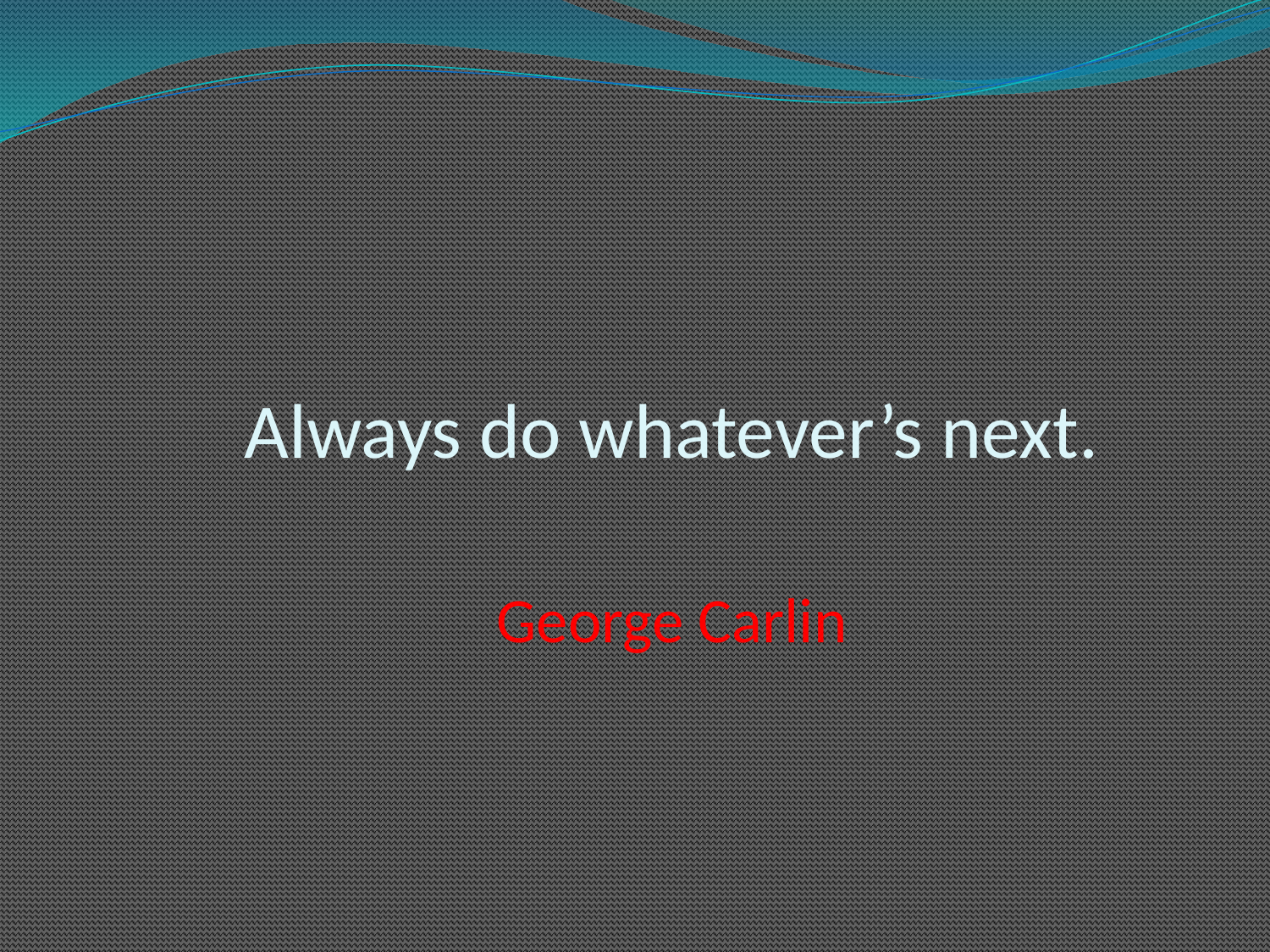

# Always do whatever’s next. George Carlin